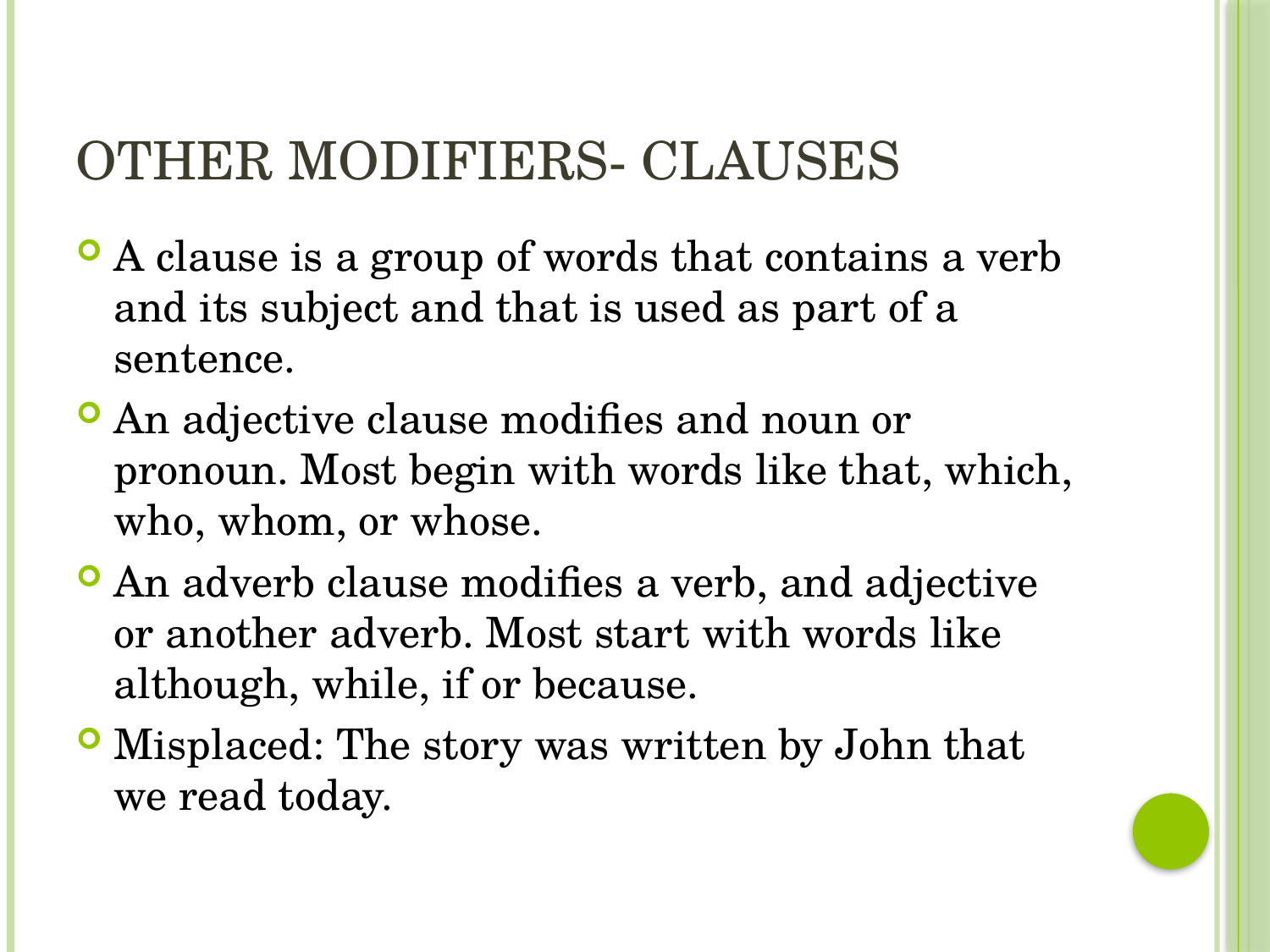

# Other Modifiers- Clauses
A clause is a group of words that contains a verb and its subject and that is used as part of a sentence.
An adjective clause modifies and noun or pronoun. Most begin with words like that, which, who, whom, or whose.
An adverb clause modifies a verb, and adjective or another adverb. Most start with words like although, while, if or because.
Misplaced: The story was written by John that we read today.